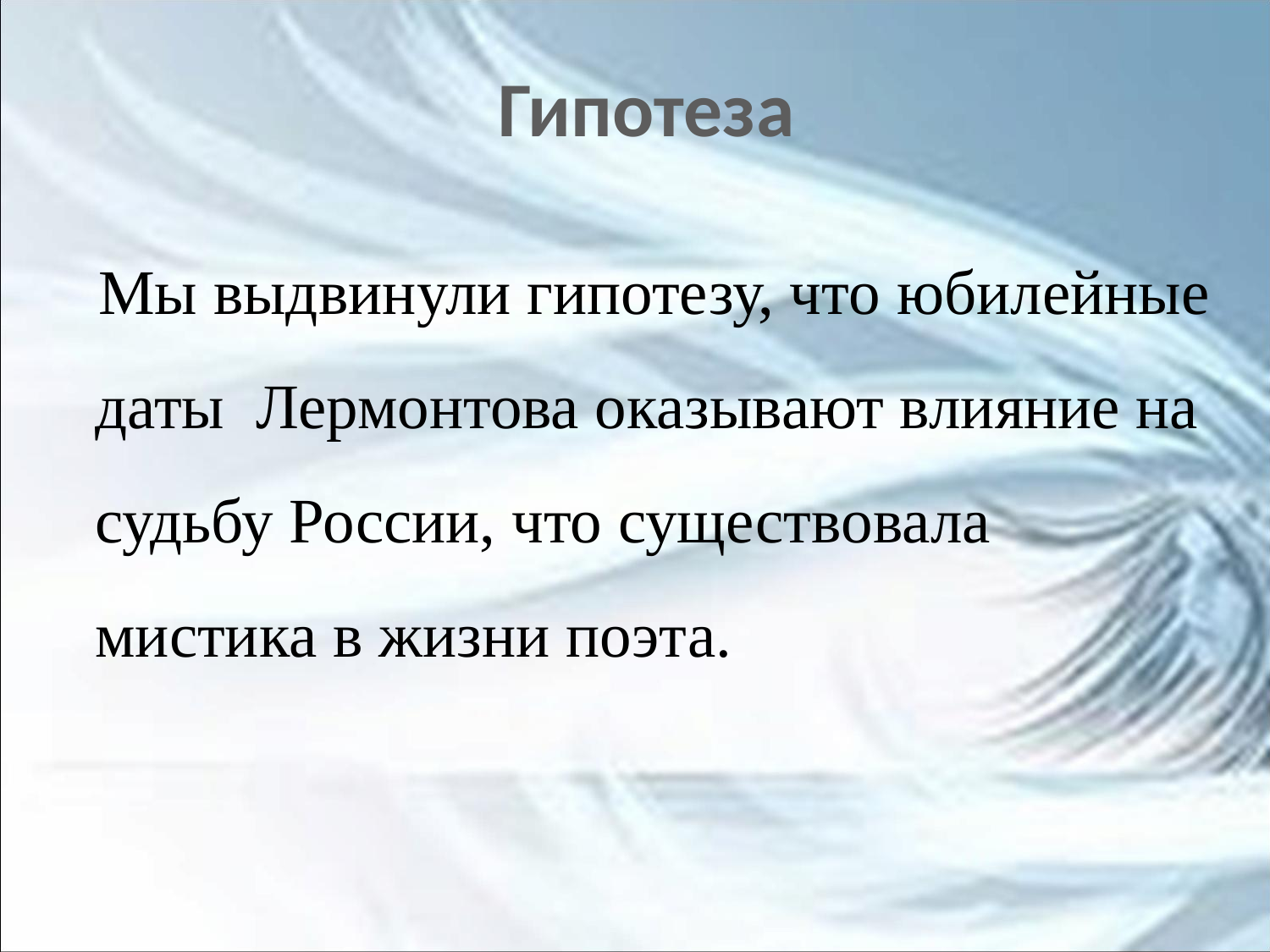

# Гипотеза
    Мы выдвинули гипотезу, что юбилейные даты  Лермонтова оказывают влияние на судьбу России, что существовала мистика в жизни поэта.